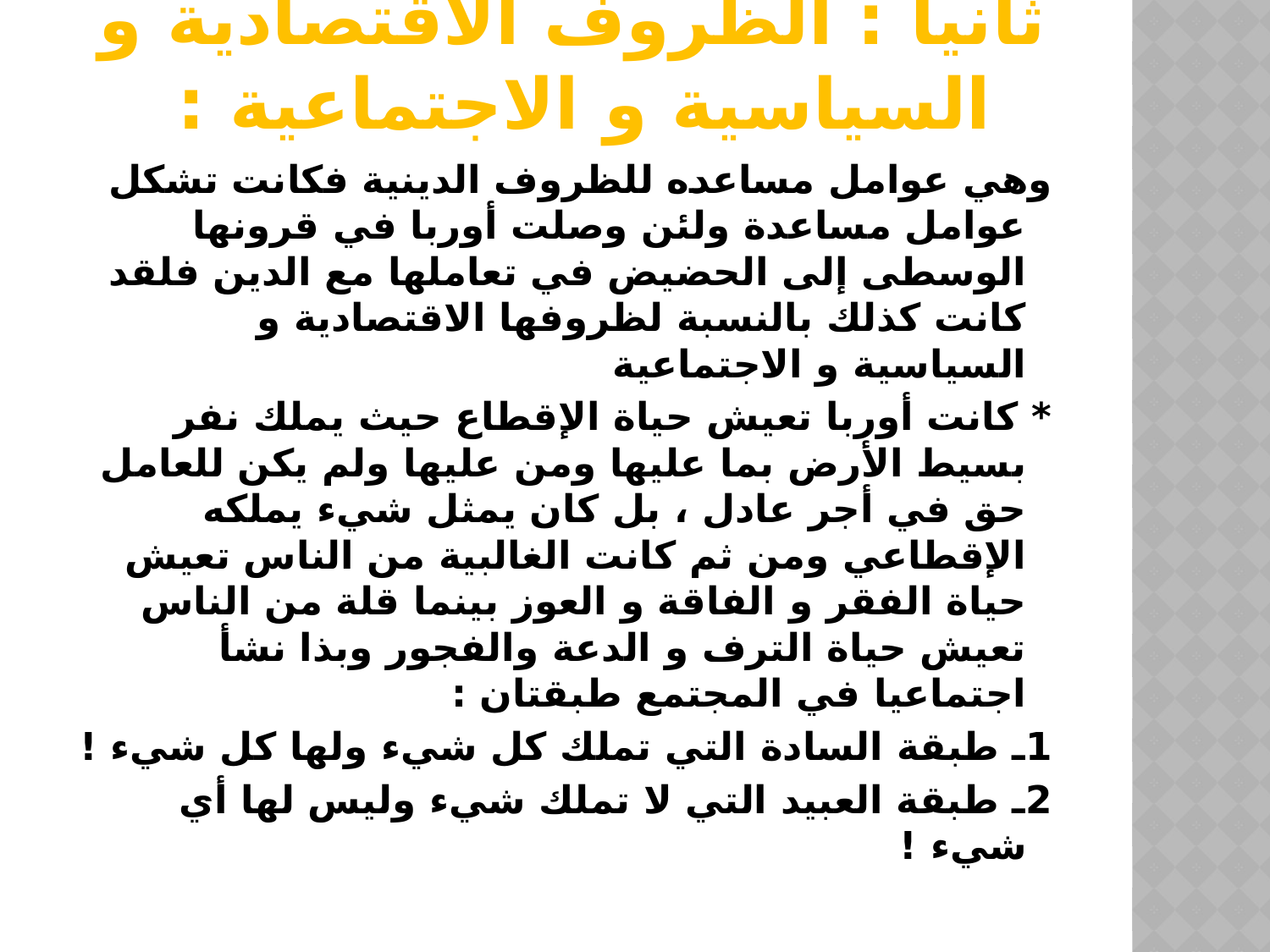

# ثانياً : الظروف الاقتصادية و السياسية و الاجتماعية :
وهي عوامل مساعده للظروف الدينية فكانت تشكل عوامل مساعدة ولئن وصلت أوربا في قرونها  الوسطى إلى الحضيض في تعاملها مع الدين فلقد كانت كذلك بالنسبة لظروفها الاقتصادية و السياسية و الاجتماعية
* كانت أوربا تعيش حياة الإقطاع حيث يملك نفر بسيط الأرض بما عليها ومن عليها ولم يكن للعامل حق في أجر عادل ، بل كان يمثل شيء يملكه الإقطاعي ومن ثم كانت الغالبية من الناس تعيش حياة الفقر و الفاقة و العوز بينما قلة من الناس تعيش حياة الترف و الدعة والفجور وبذا نشأ اجتماعيا في المجتمع طبقتان :
1ـ طبقة السادة التي تملك كل شيء ولها كل شيء !
2ـ طبقة العبيد التي لا تملك شيء وليس لها أي شيء !